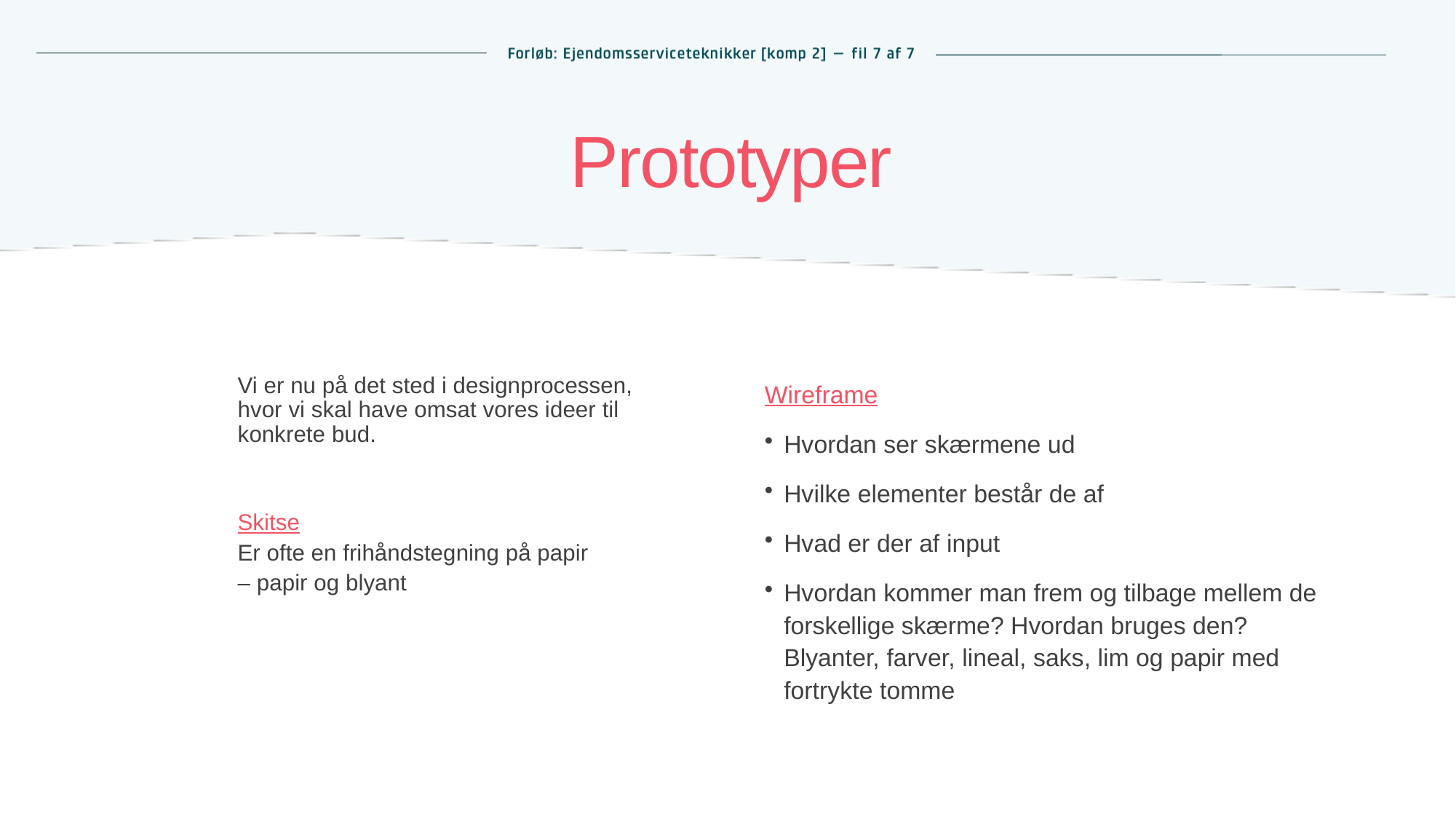

# Prototyper
Vi er nu på det sted i designprocessen,
hvor vi skal have omsat vores ideer til konkrete bud.

Skitse
Er ofte en frihåndstegning på papir
– papir og blyant
Wireframe
Hvordan ser skærmene ud
Hvilke elementer består de af
Hvad er der af input
Hvordan kommer man frem og tilbage mellem de forskellige skærme? Hvordan bruges den?
Blyanter, farver, lineal, saks, lim og papir med fortrykte tomme